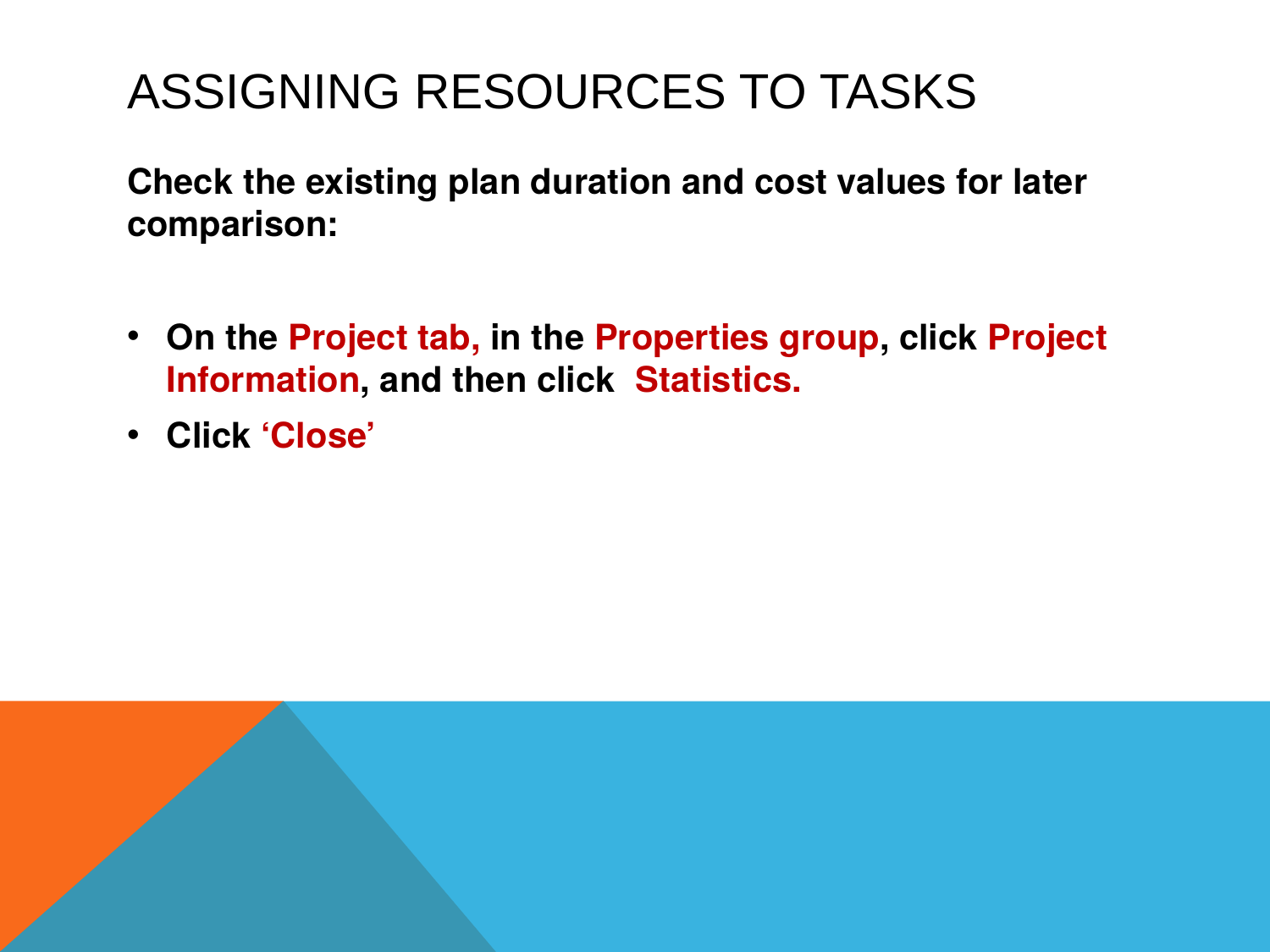

# Assigning resources to tasks
Check the existing plan duration and cost values for later comparison:

On the Project tab, in the Properties group, click Project Information, and then click  Statistics.
Click ‘Close’